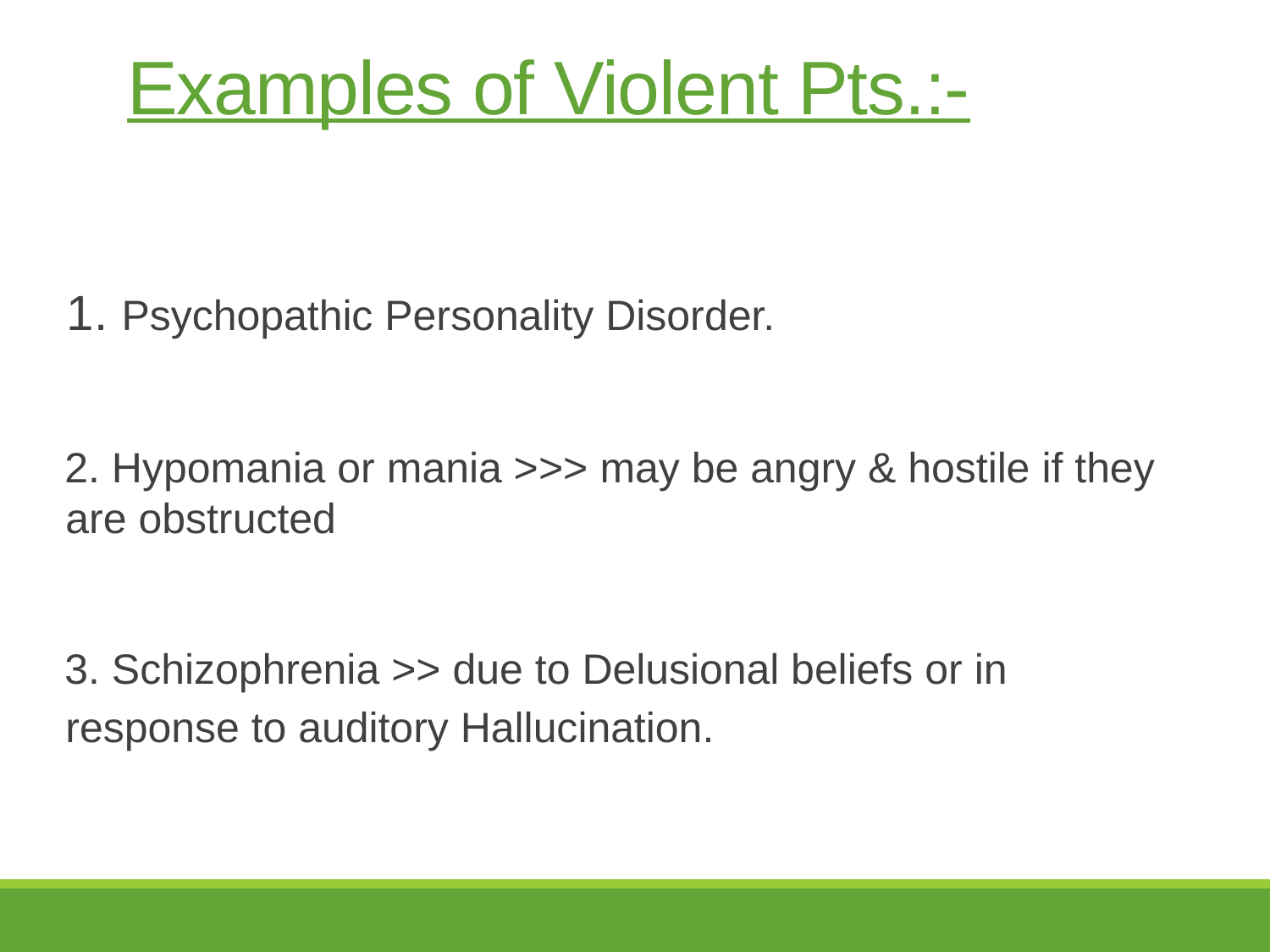

# Examples of Violent Pts.:-
 1. Psychopathic Personality Disorder.

 2. Hypomania or mania >>> may be angry & hostile if they are obstructed

 3. Schizophrenia >> due to Delusional beliefs or in response to auditory Hallucination.